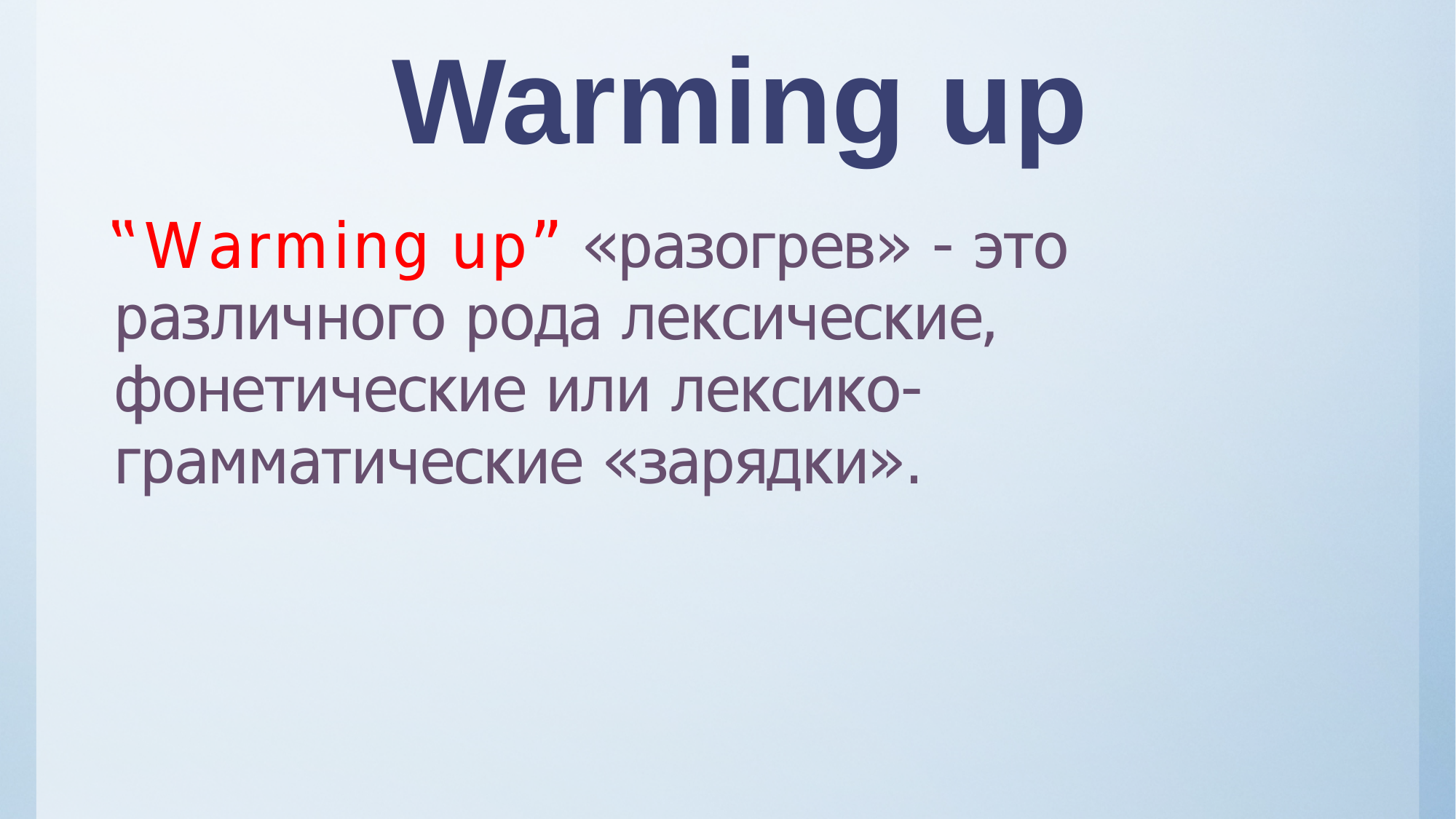

# Warming up
“Warming up” «разогрев» - это различного рода лексические, фонетические или лексико-грамматические «зарядки».